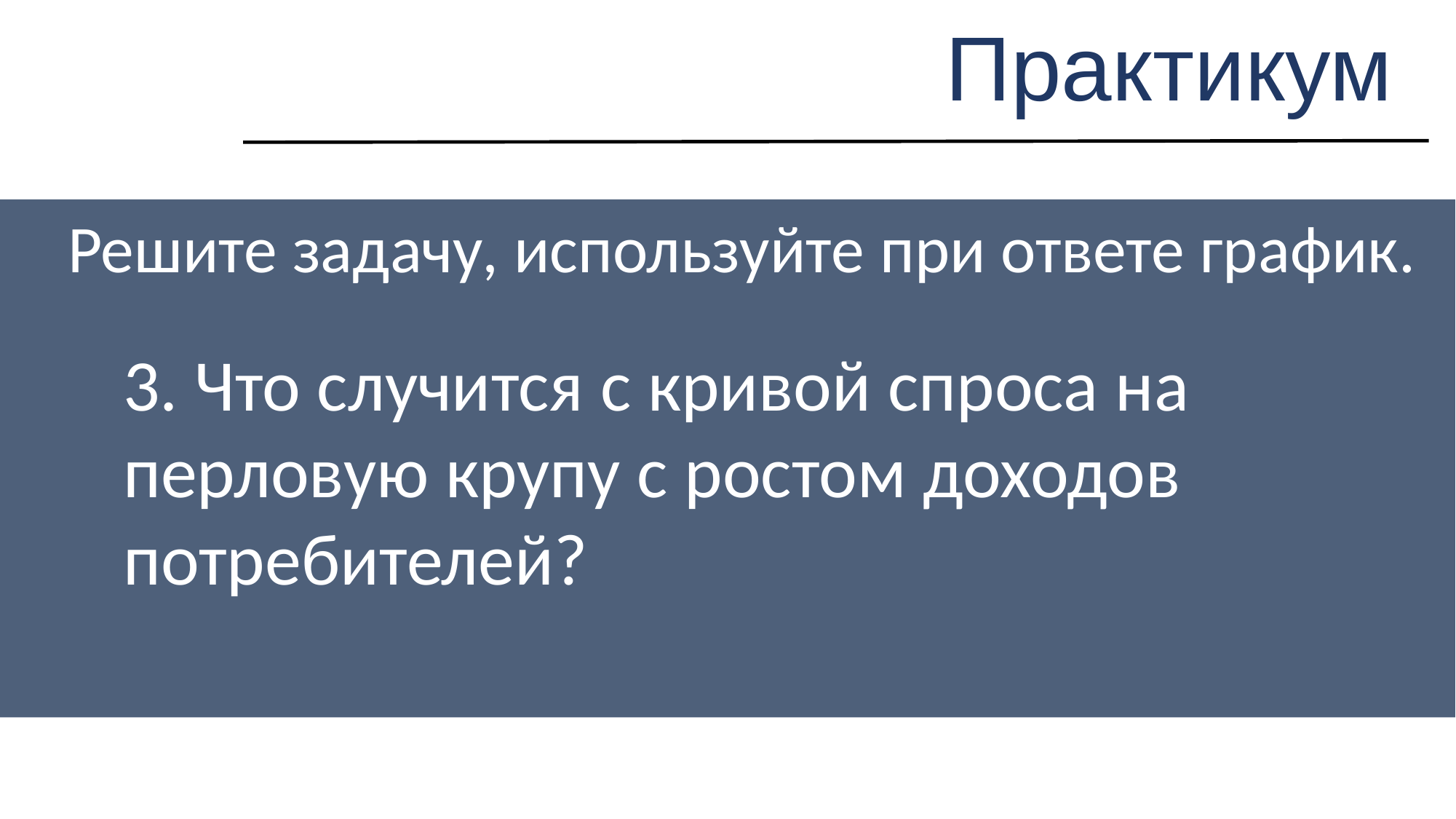

Практикум

Решите задачу, используйте при ответе график.
3. Что случится с кривой спроса на перловую крупу с ростом доходов потребителей?